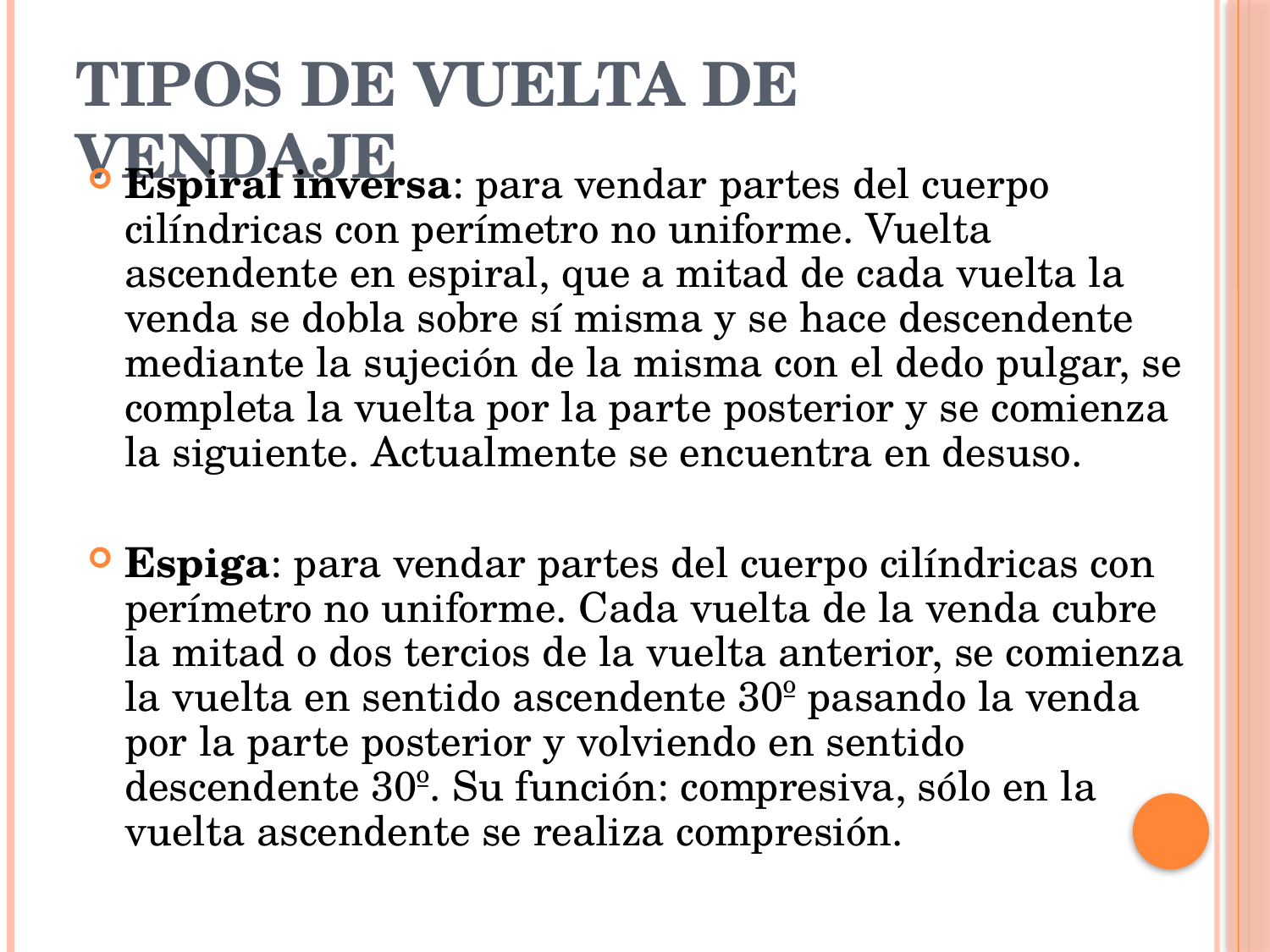

# TIPOS DE VUELTA DE VENDAJE
Espiral inversa: para vendar partes del cuerpo cilíndricas con perímetro no uniforme. Vuelta ascendente en espiral, que a mitad de cada vuelta la venda se dobla sobre sí misma y se hace descendente mediante la sujeción de la misma con el dedo pulgar, se completa la vuelta por la parte posterior y se comienza la siguiente. Actualmente se encuentra en desuso.

Espiga: para vendar partes del cuerpo cilíndricas con perímetro no uniforme. Cada vuelta de la venda cubre la mitad o dos tercios de la vuelta anterior, se comienza la vuelta en sentido ascendente 30º pasando la venda por la parte posterior y volviendo en sentido descendente 30º. Su función: compresiva, sólo en la vuelta ascendente se realiza compresión.